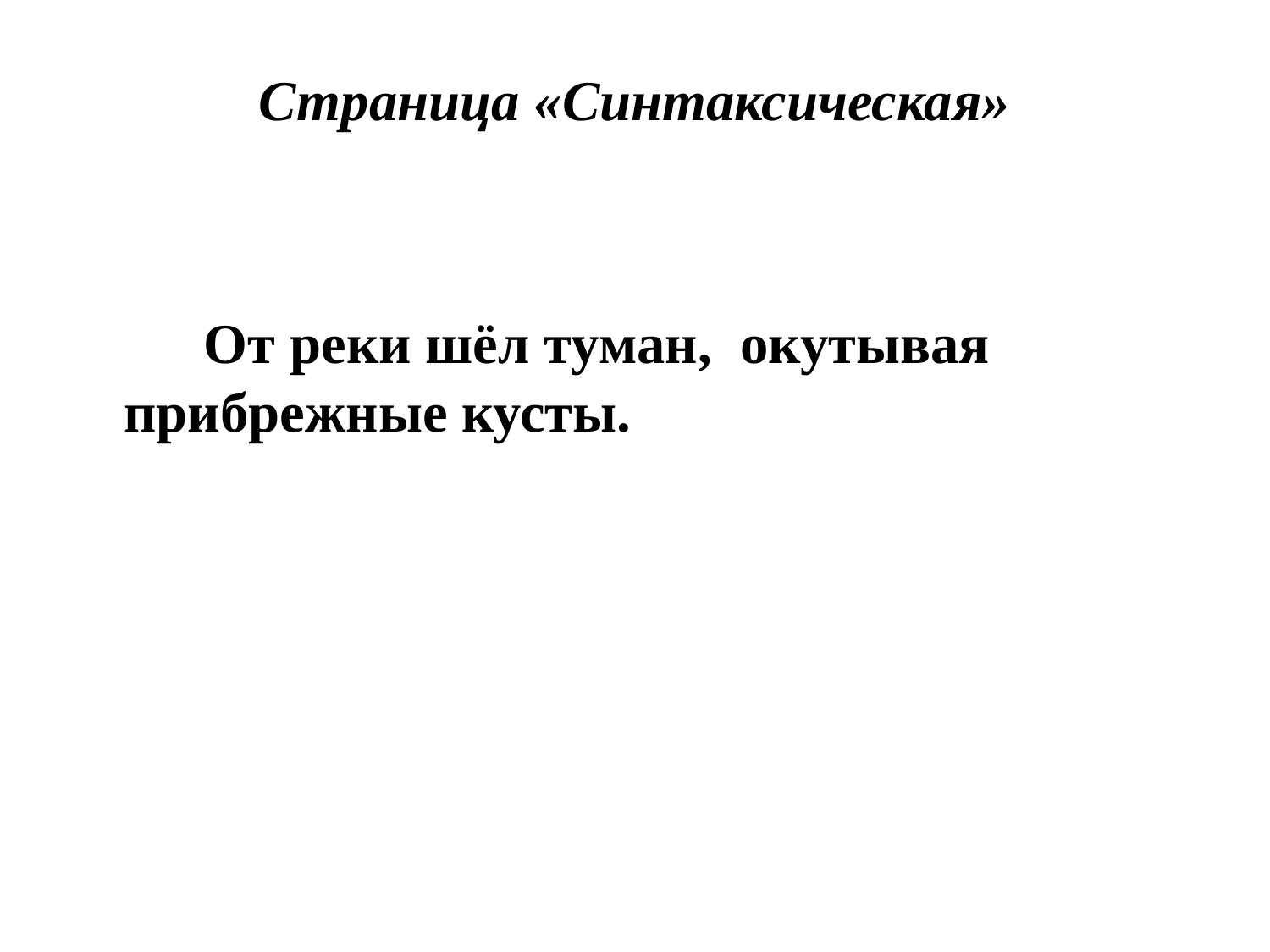

# Страница «Синтаксическая»

         От реки шёл туман,  окутывая прибрежные кусты.